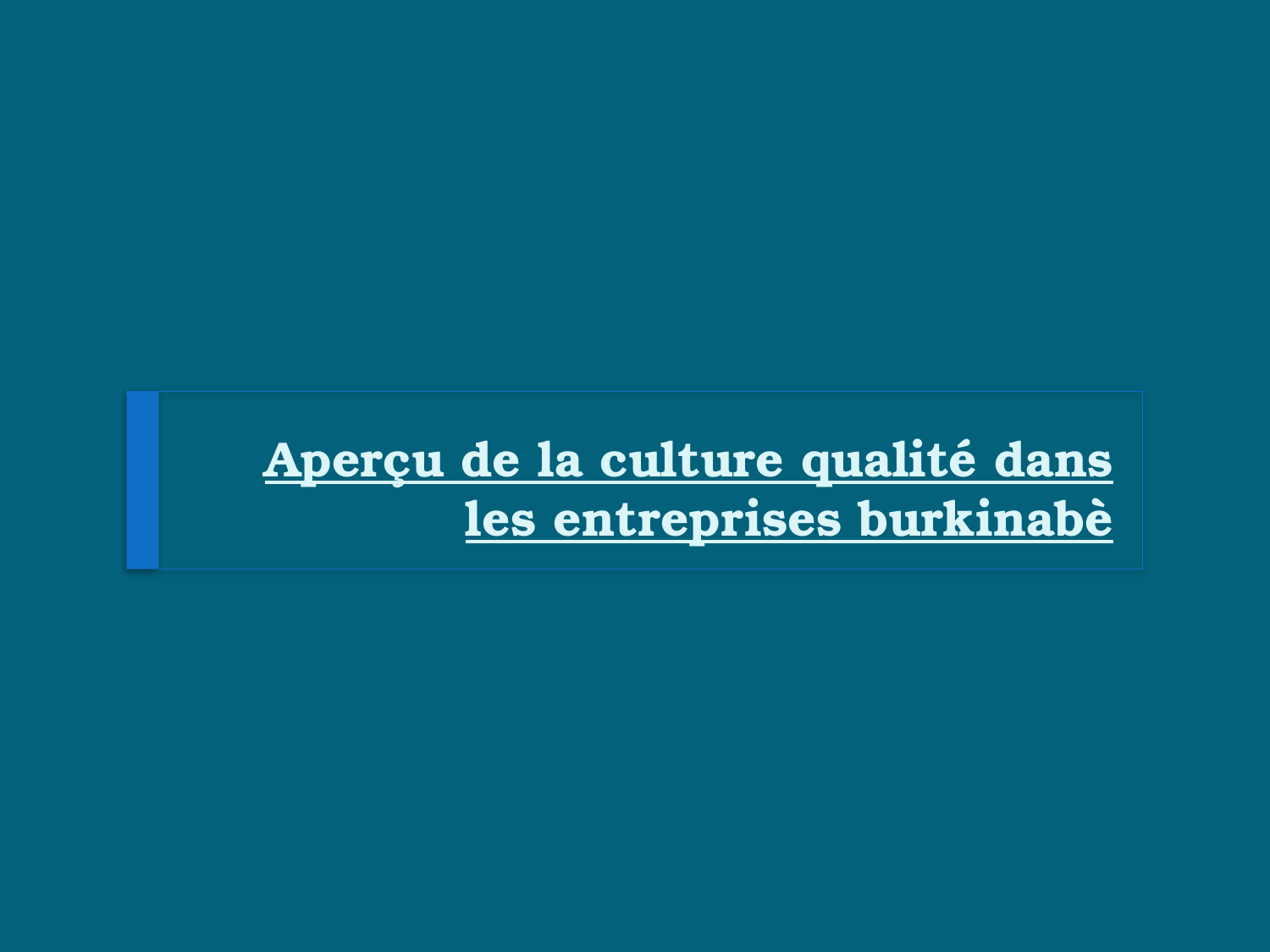

# Aperçu de la culture qualité dans les entreprises burkinabè